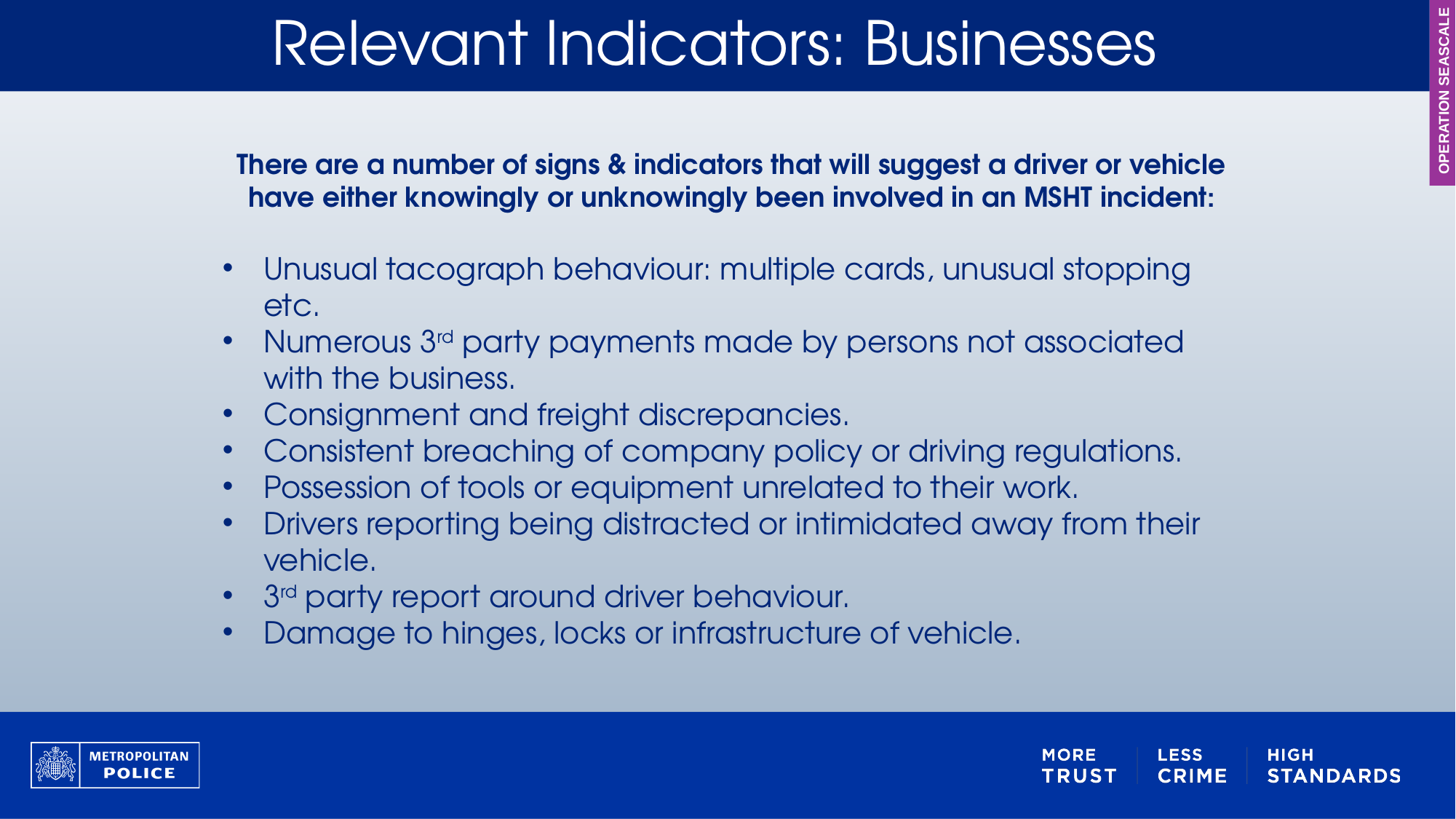

Relevant Indicators: Businesses
OPERATION SEASCALE
There are a number of signs & indicators that will suggest a driver or vehicle have either knowingly or unknowingly been involved in an MSHT incident:

Unusual tacograph behaviour: multiple cards, unusual stopping etc.
Numerous 3rd party payments made by persons not associated with the business.
Consignment and freight discrepancies.
Consistent breaching of company policy or driving regulations.
Possession of tools or equipment unrelated to their work.
Drivers reporting being distracted or intimidated away from their vehicle.
3rd party report around driver behaviour.
Damage to hinges, locks or infrastructure of vehicle.